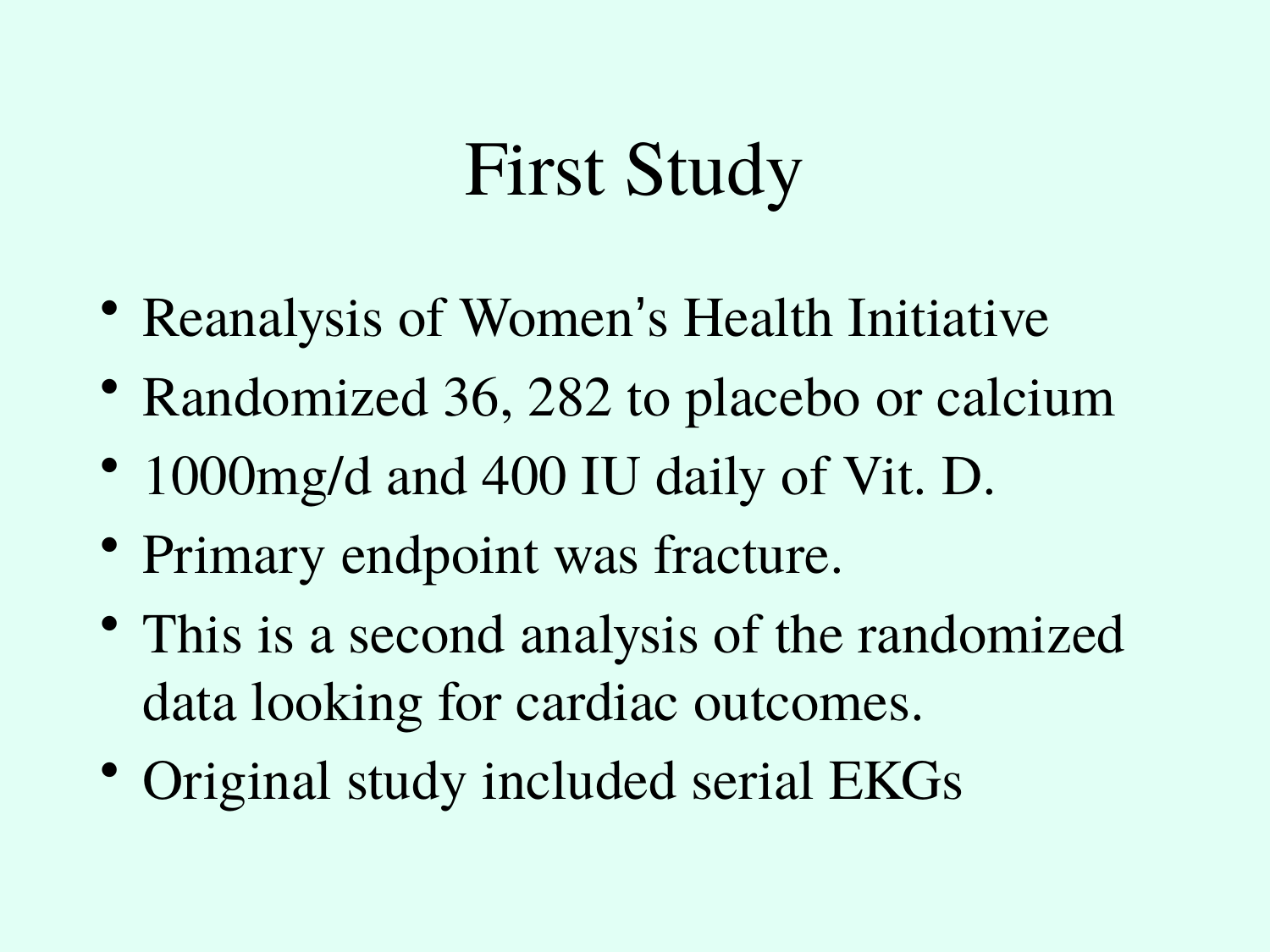

First Study
Reanalysis of Women’s Health Initiative
Randomized 36, 282 to placebo or calcium
1000mg/d and 400 IU daily of Vit. D.
Primary endpoint was fracture.
This is a second analysis of the randomized data looking for cardiac outcomes.
Original study included serial EKGs